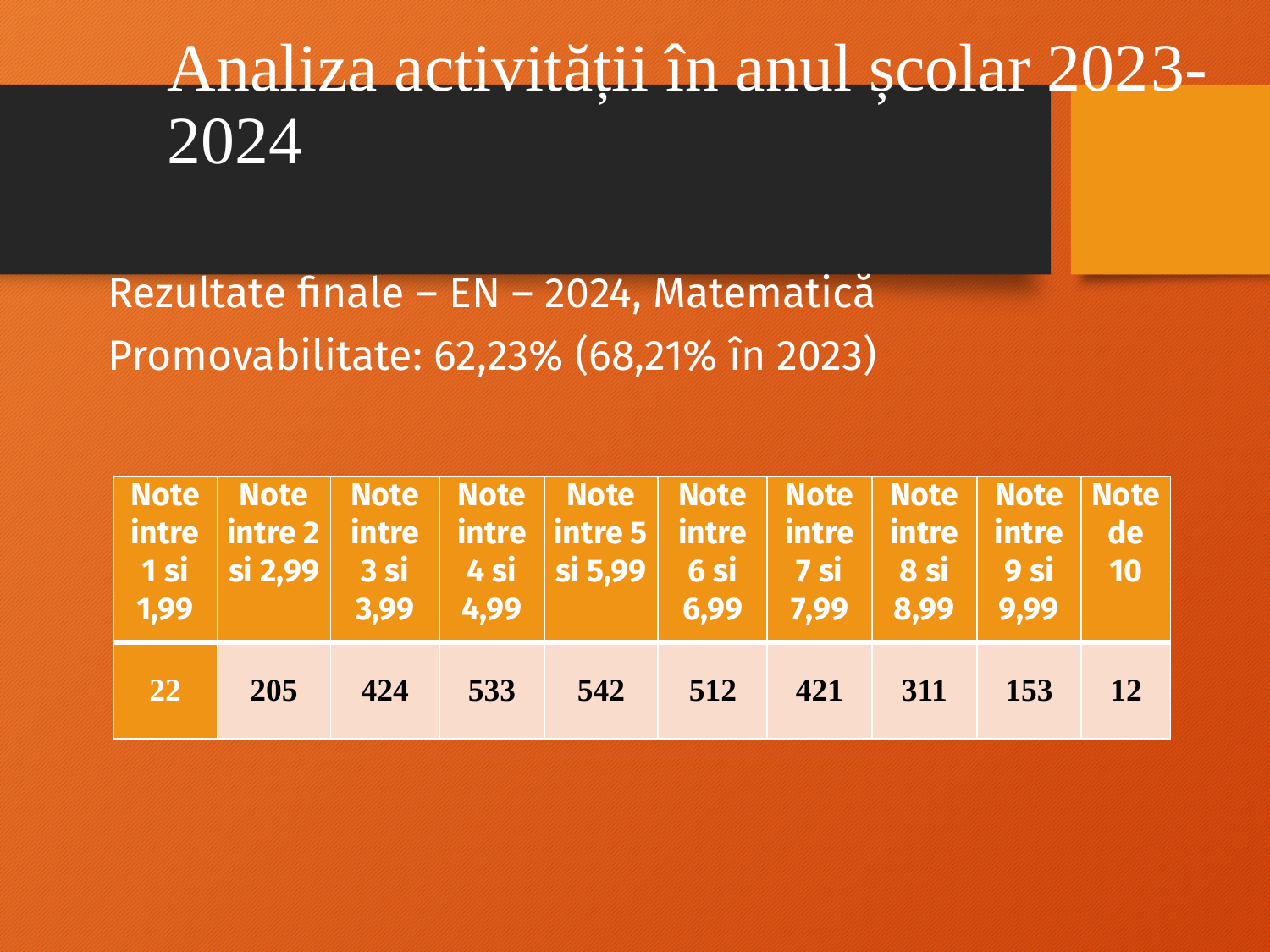

# Analiza activității în anul școlar 2023-2024
Rezultate finale – EN – 2024, Matematică
Promovabilitate: 62,23% (68,21% în 2023)

| Note intre 1 si 1,99 | Note intre 2 si 2,99 | Note intre 3 si 3,99 | Note intre 4 si 4,99 | Note intre 5 si 5,99 | Note intre 6 si 6,99 | Note intre 7 si 7,99 | Note intre 8 si 8,99 | Note intre 9 si 9,99 | Note de 10 |
| --- | --- | --- | --- | --- | --- | --- | --- | --- | --- |
| 22 | 205 | 424 | 533 | 542 | 512 | 421 | 311 | 153 | 12 |